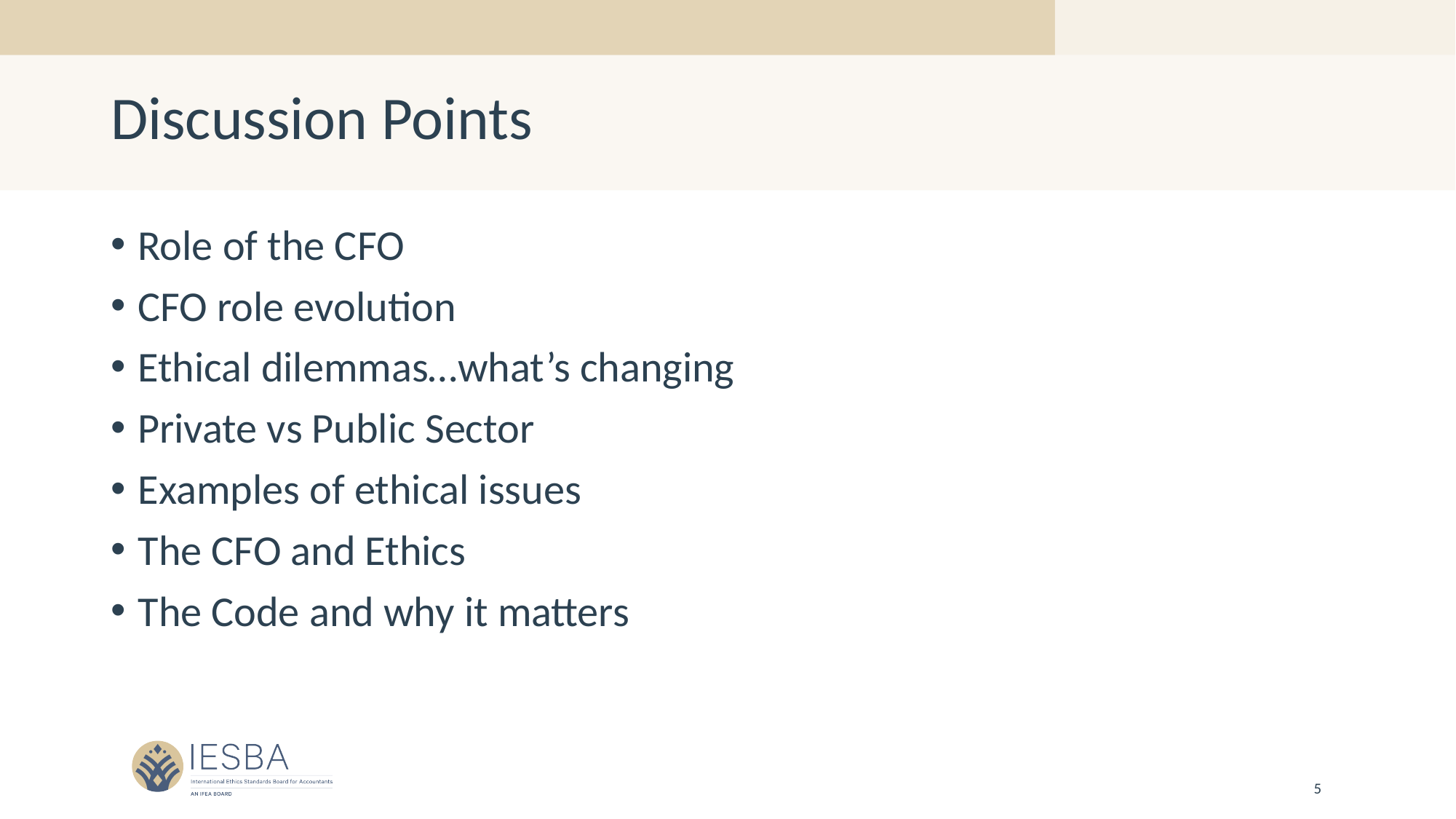

# Discussion Points
Role of the CFO
CFO role evolution
Ethical dilemmas…what’s changing
Private vs Public Sector
Examples of ethical issues
The CFO and Ethics
The Code and why it matters
5